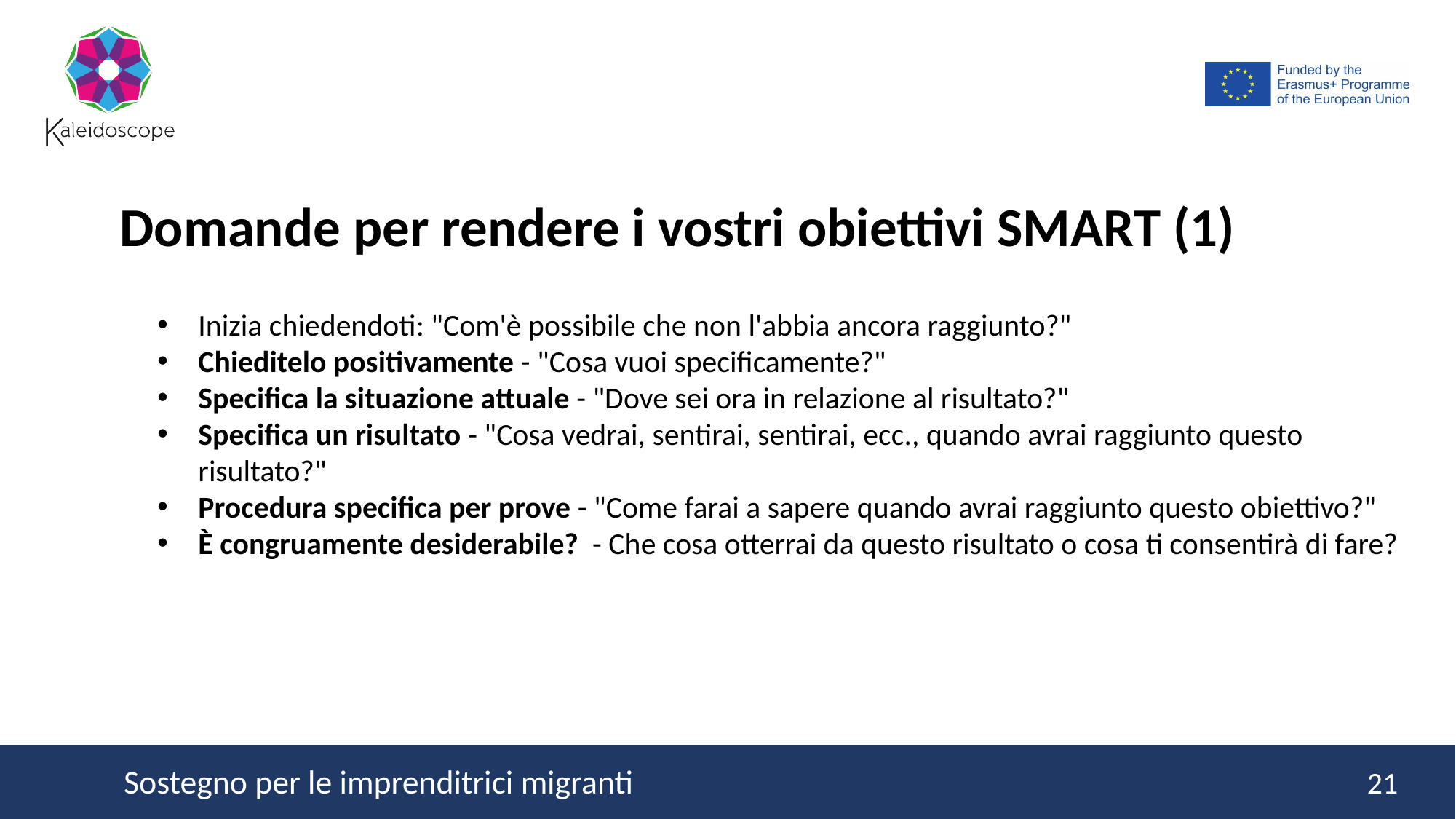

Domande per rendere i vostri obiettivi SMART (1)
Inizia chiedendoti: "Com'è possibile che non l'abbia ancora raggiunto?"
Chieditelo positivamente - "Cosa vuoi specificamente?"
Specifica la situazione attuale - "Dove sei ora in relazione al risultato?"
Specifica un risultato - "Cosa vedrai, sentirai, sentirai, ecc., quando avrai raggiunto questo risultato?"
Procedura specifica per prove - "Come farai a sapere quando avrai raggiunto questo obiettivo?"
È congruamente desiderabile?  - Che cosa otterrai da questo risultato o cosa ti consentirà di fare?
21